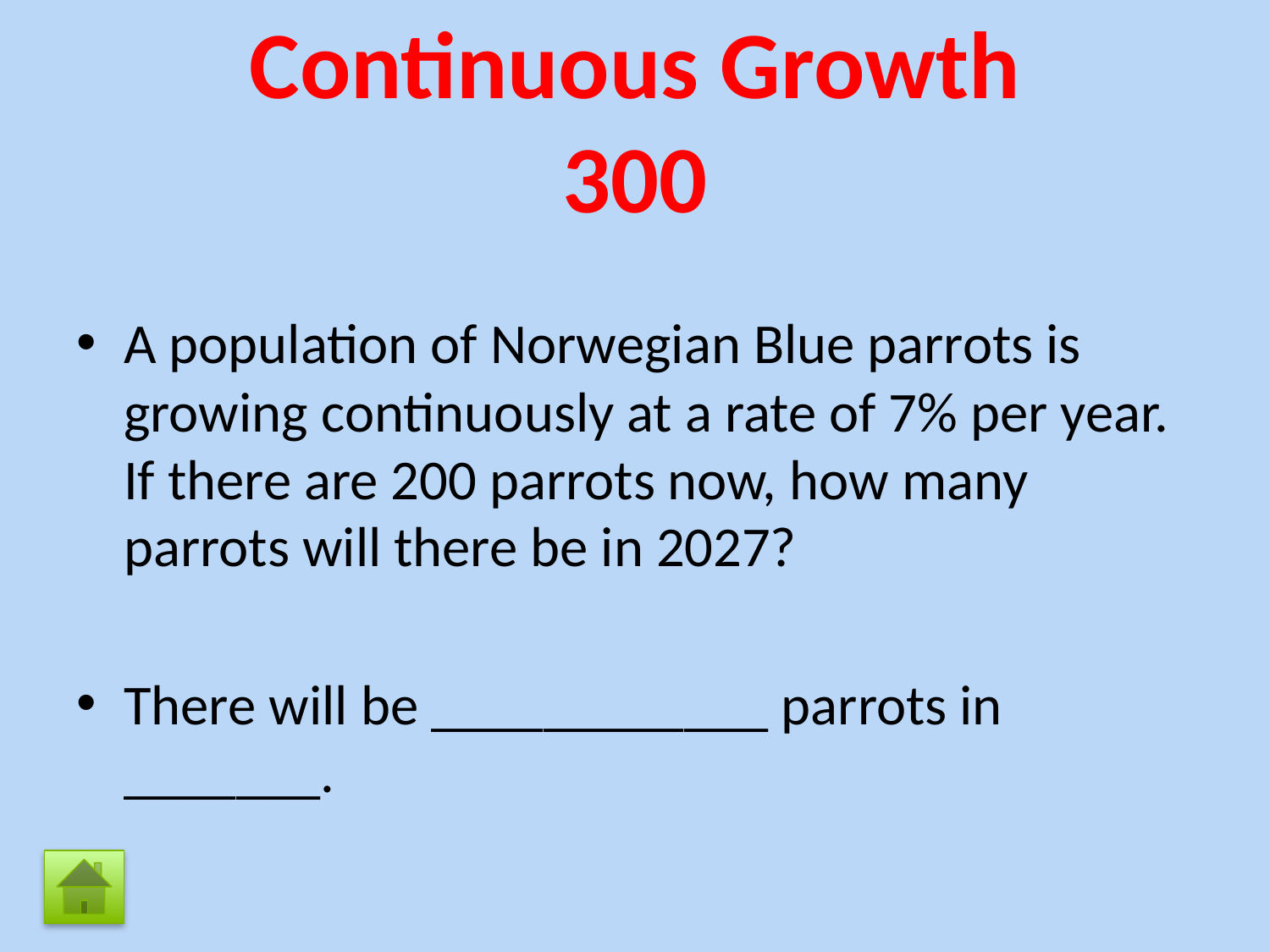

# Continuous Growth 300

A population of Norwegian Blue parrots is growing continuously at a rate of 7% per year.  If there are 200 parrots now, how many parrots will there be in 2027?

There will be ____________ parrots in _______.